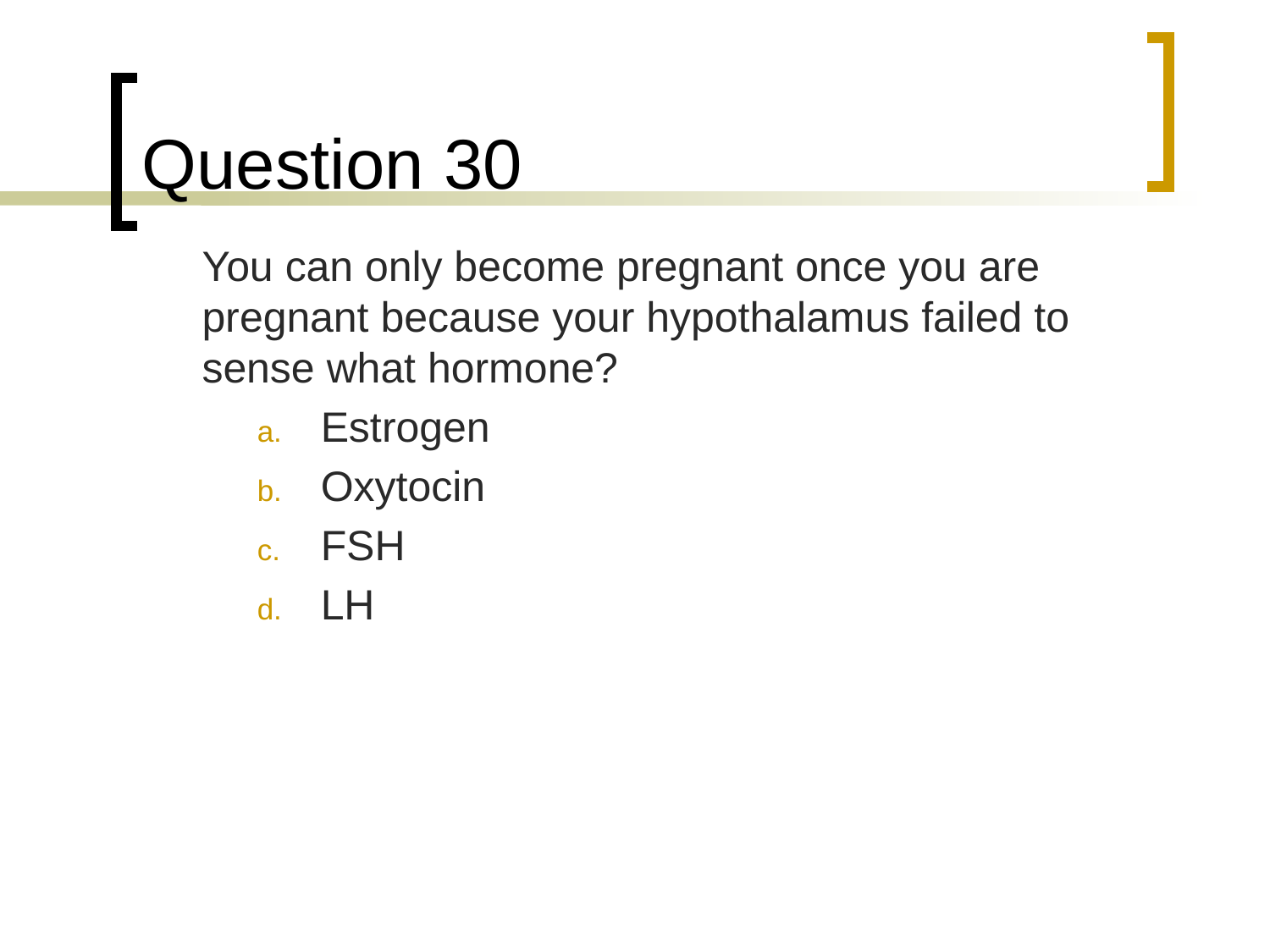

# Question 30
	You can only become pregnant once you are pregnant because your hypothalamus failed to sense what hormone?
Estrogen
Oxytocin
FSH
LH